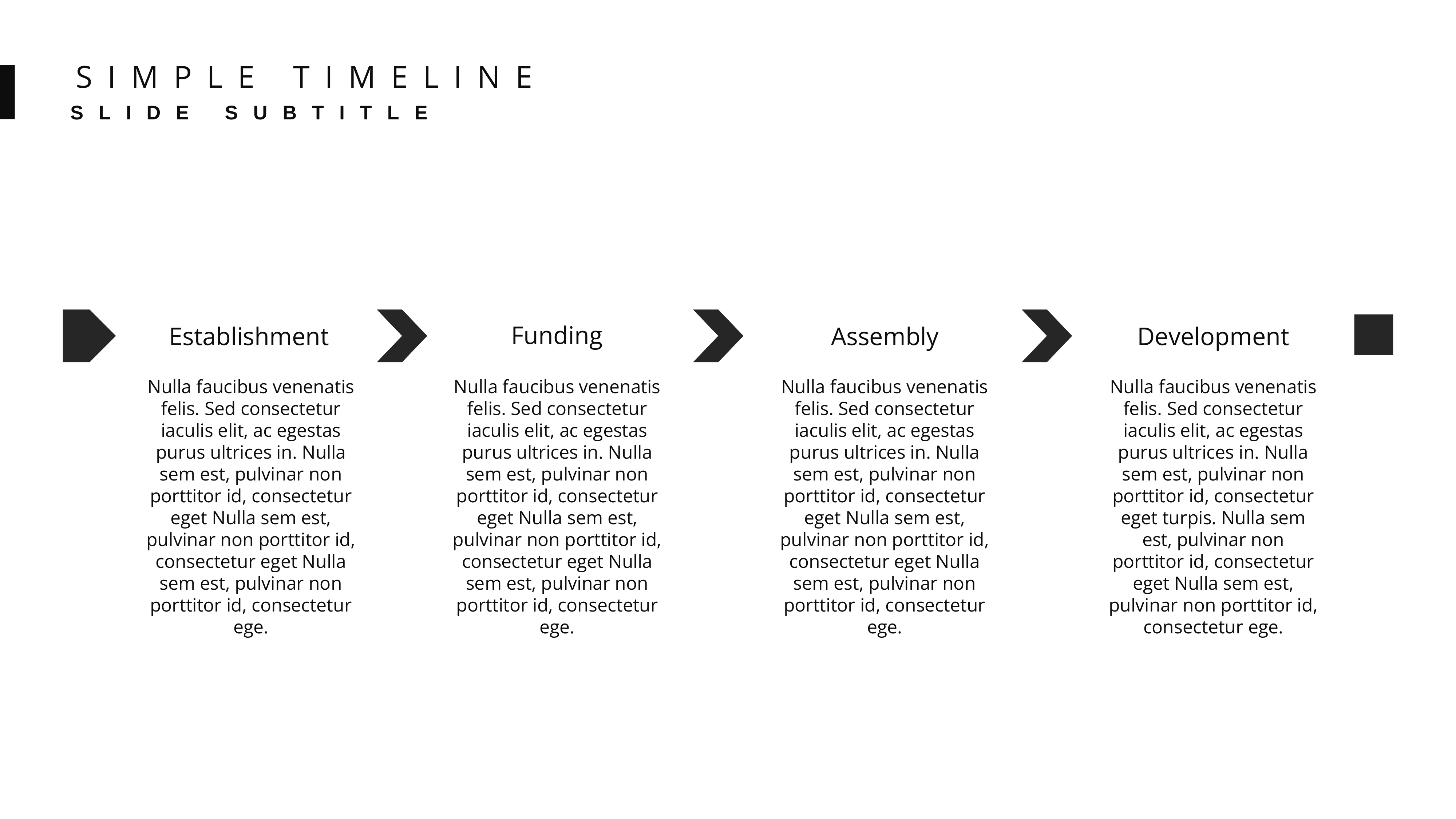

SIMPLE TIMELINE

SLIDE SUBTITLE

Funding
Establishment
Assembly
Development
Nulla faucibus venenatis felis. Sed consectetur iaculis elit, ac egestas purus ultrices in. Nulla sem est, pulvinar non porttitor id, consectetur eget Nulla sem est, pulvinar non porttitor id, consectetur eget Nulla sem est, pulvinar non porttitor id, consectetur ege.
Nulla faucibus venenatis felis. Sed consectetur iaculis elit, ac egestas purus ultrices in. Nulla sem est, pulvinar non porttitor id, consectetur eget Nulla sem est, pulvinar non porttitor id, consectetur eget Nulla sem est, pulvinar non porttitor id, consectetur ege.
Nulla faucibus venenatis felis. Sed consectetur iaculis elit, ac egestas purus ultrices in. Nulla sem est, pulvinar non porttitor id, consectetur eget Nulla sem est, pulvinar non porttitor id, consectetur eget Nulla sem est, pulvinar non porttitor id, consectetur ege.
Nulla faucibus venenatis felis. Sed consectetur iaculis elit, ac egestas purus ultrices in. Nulla sem est, pulvinar non porttitor id, consectetur eget turpis. Nulla sem est, pulvinar non porttitor id, consectetur eget Nulla sem est, pulvinar non porttitor id, consectetur ege.